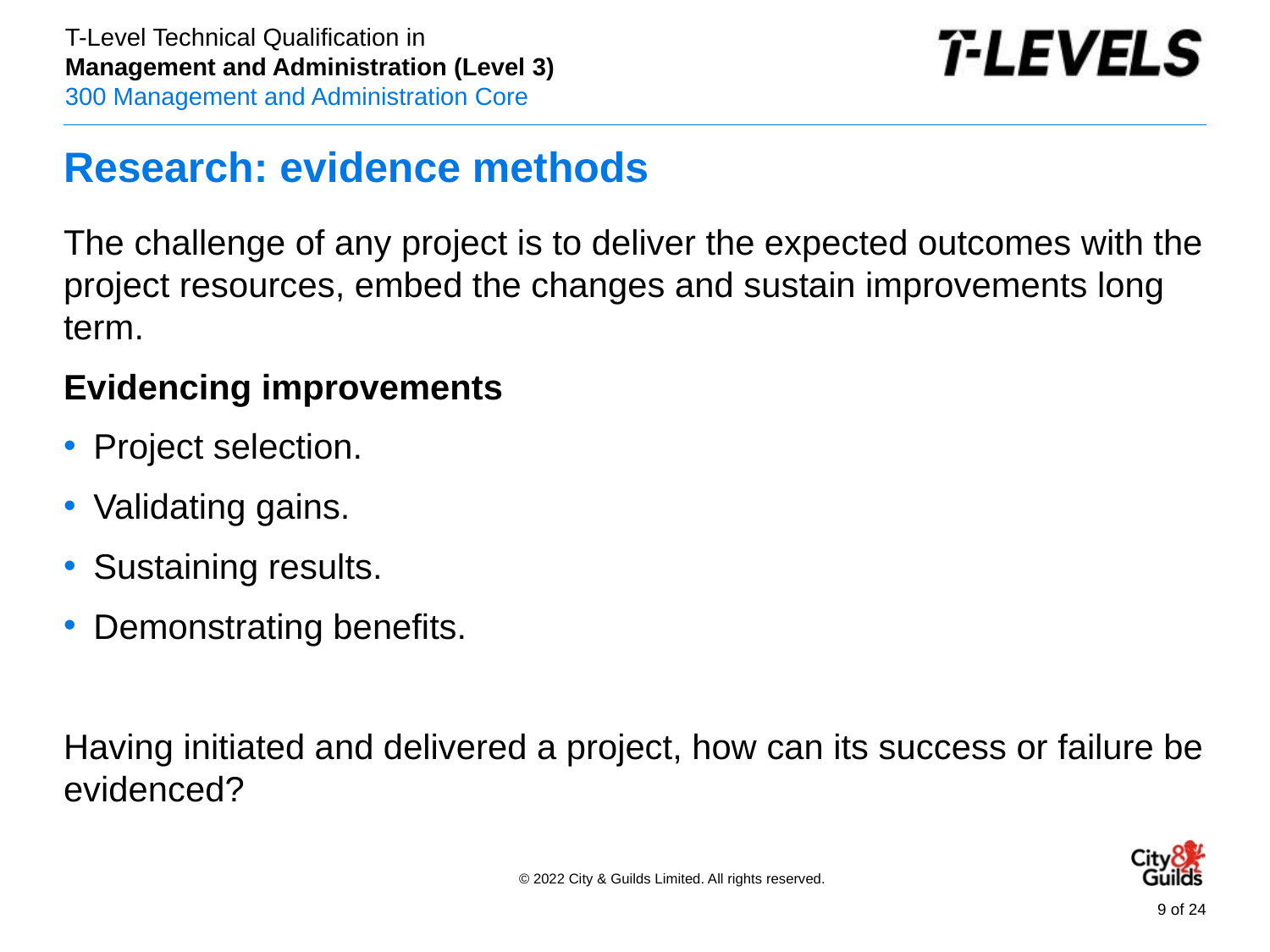

# Research: evidence methods
The challenge of any project is to deliver the expected outcomes with the project resources, embed the changes and sustain improvements long term.
Evidencing improvements
Project selection.
Validating gains.
Sustaining results.
Demonstrating benefits.

Having initiated and delivered a project, how can its success or failure be evidenced?